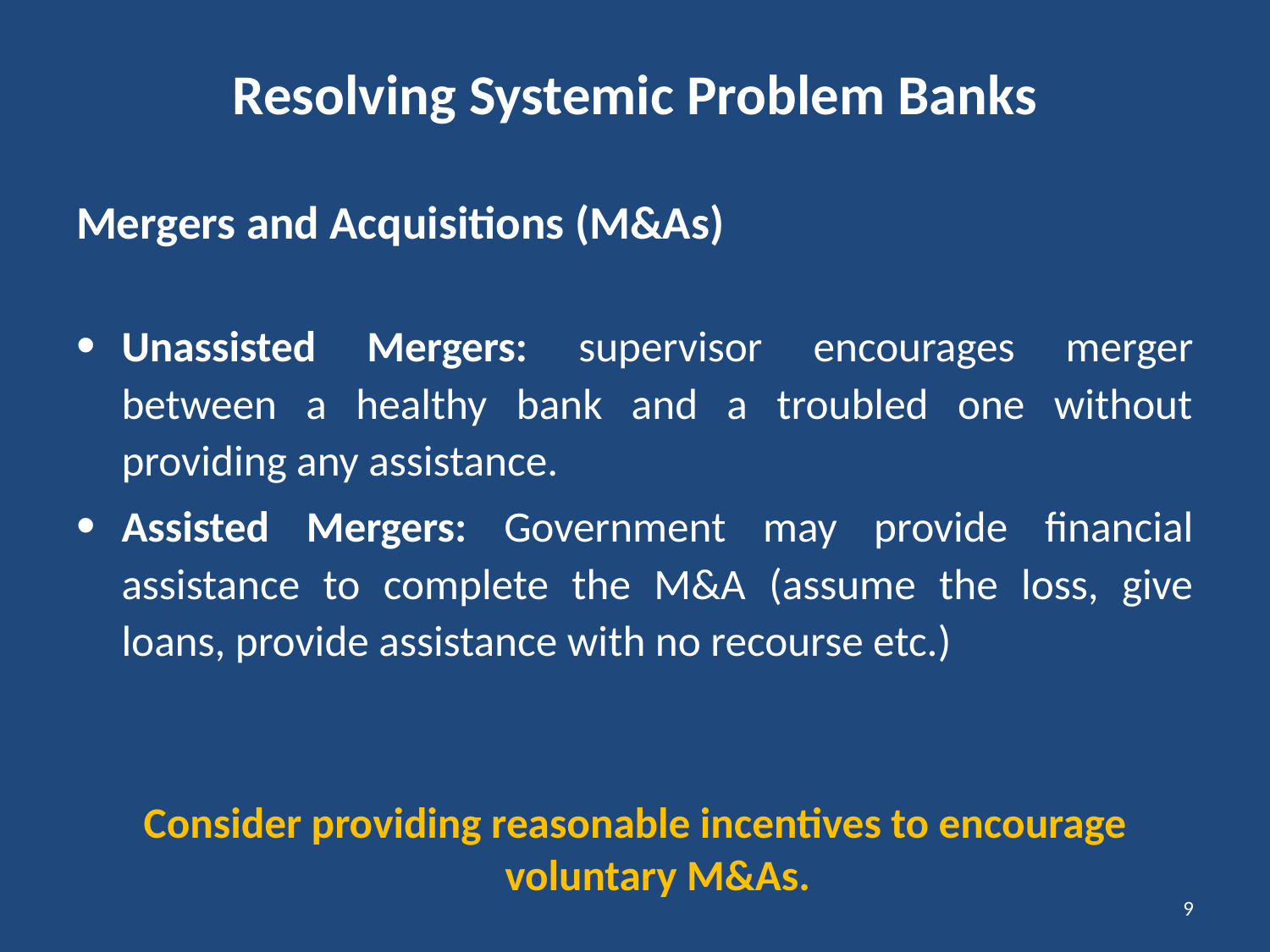

# Resolving Systemic Problem Banks
Mergers and Acquisitions (M&As)

Unassisted Mergers: supervisor encourages merger between a healthy bank and a troubled one without providing any assistance.
Assisted Mergers: Government may provide financial assistance to complete the M&A (assume the loss, give loans, provide assistance with no recourse etc.)

Consider providing reasonable incentives to encourage voluntary M&As.
9